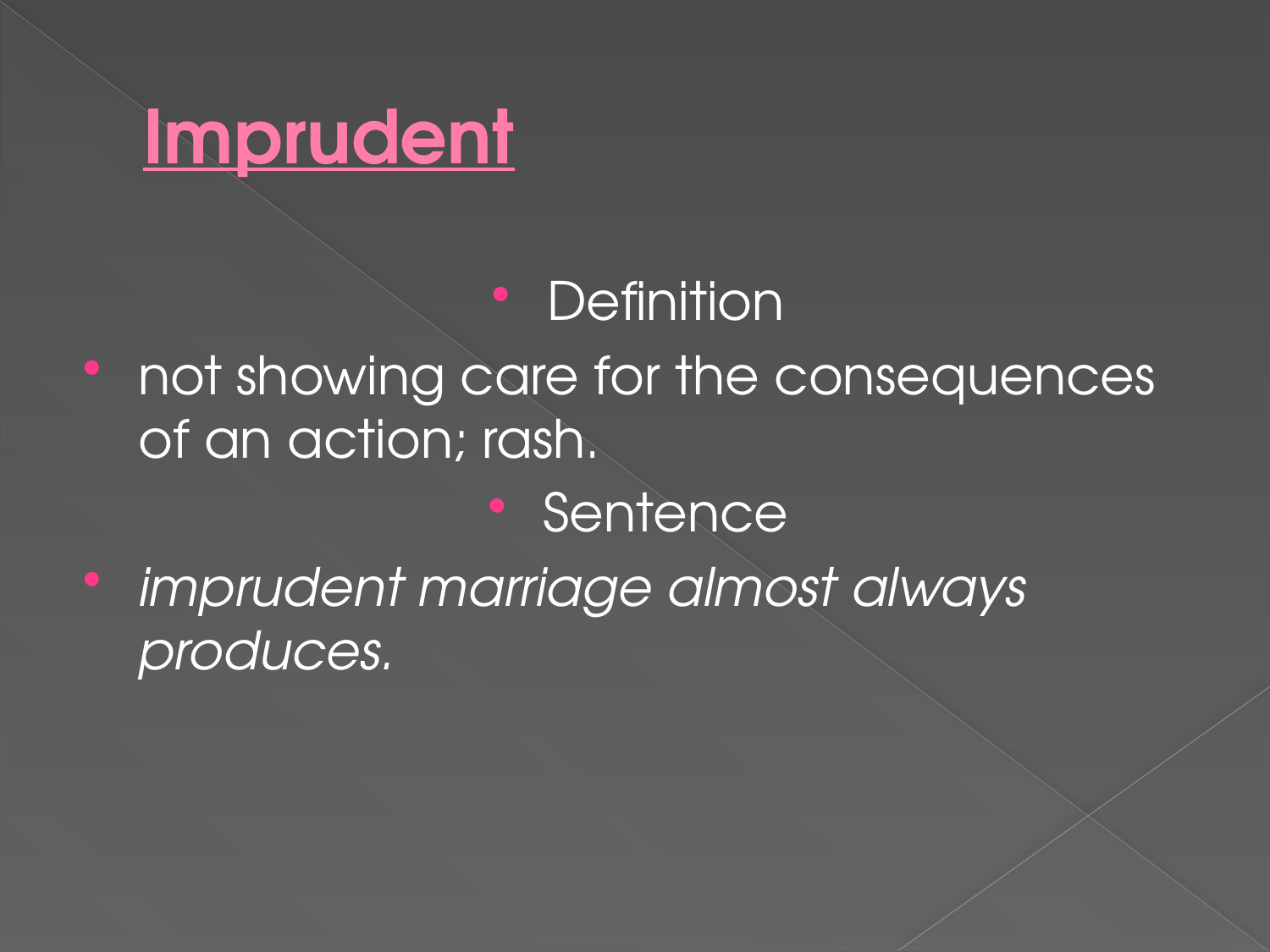

# Imprudent
Definition
not showing care for the consequences of an action; rash.
Sentence
imprudent marriage almost always produces.